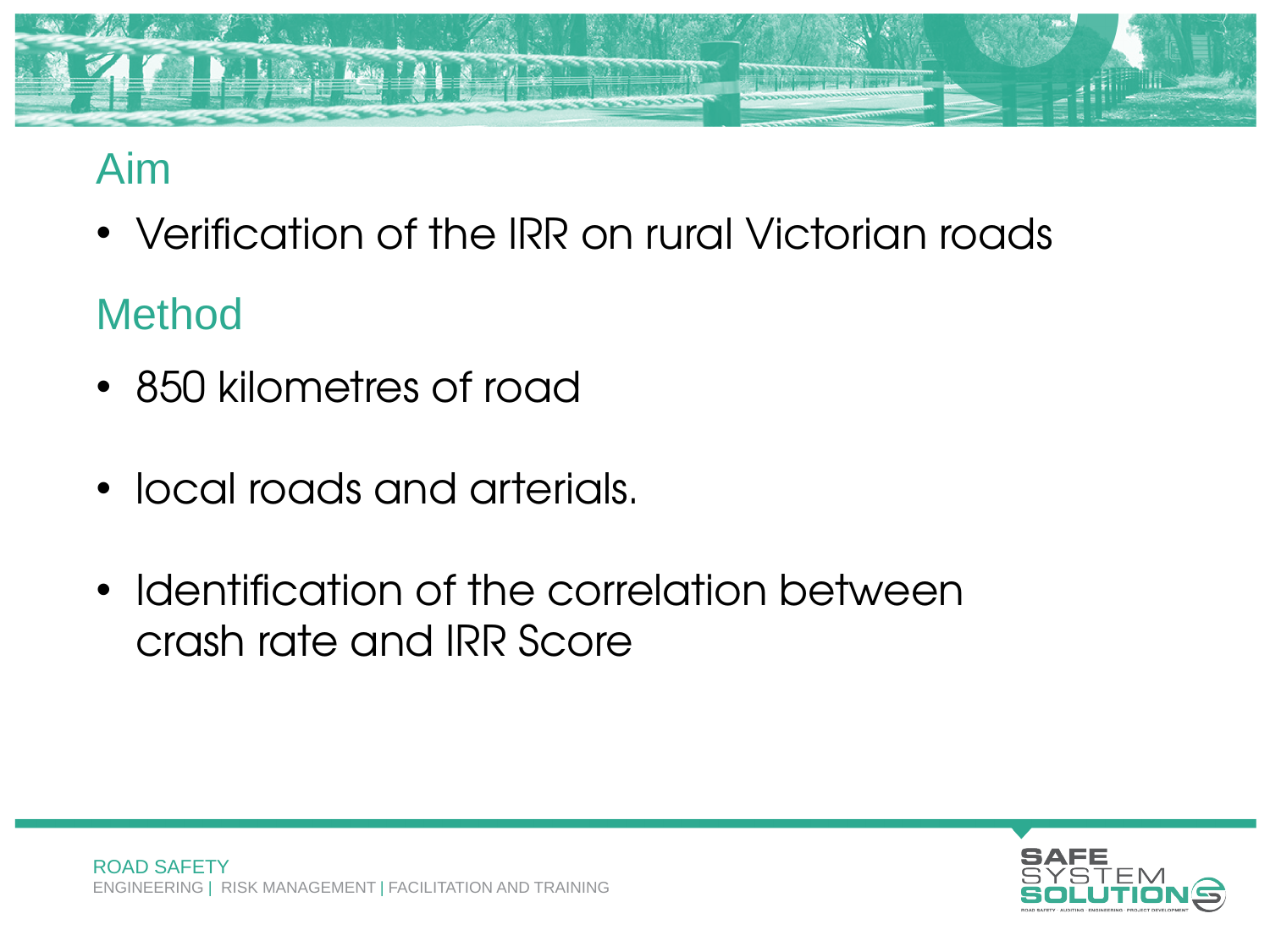

# Aim
Verification of the IRR on rural Victorian roads
Method
850 kilometres of road

local roads and arterials.

Identification of the correlation between crash rate and IRR Score